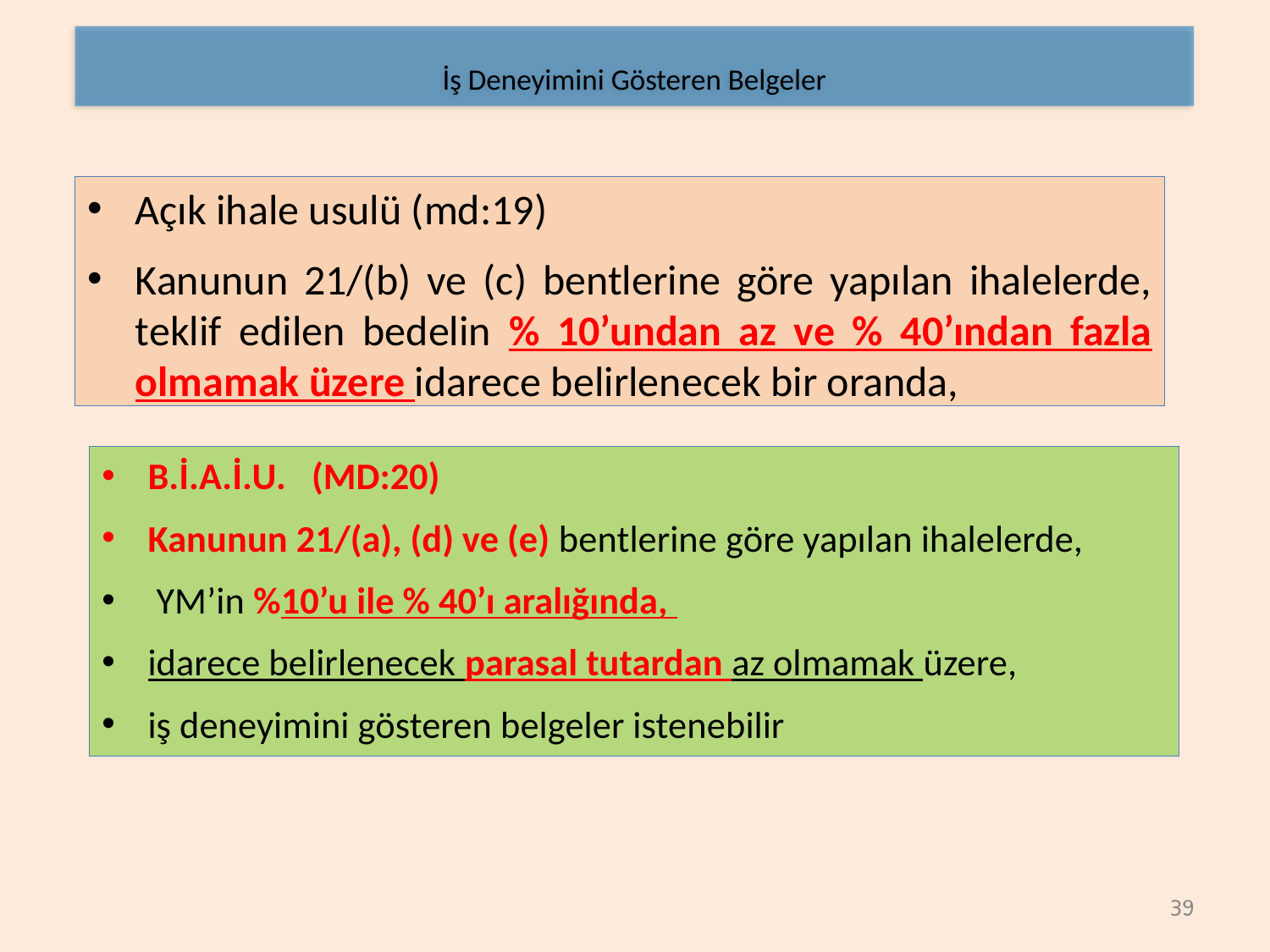

İş Deneyimini Gösteren Belgeler

Açık ihale usulü (md:19)
Kanunun 21/(b) ve (c) bentlerine göre yapılan ihalelerde, teklif edilen bedelin % 10’undan az ve % 40’ından fazla olmamak üzere idarece belirlenecek bir oranda,
B.İ.A.İ.U.   (MD:20)
Kanunun 21/(a), (d) ve (e) bentlerine göre yapılan ihalelerde,
 YM’in %10’u ile % 40’ı aralığında,
idarece belirlenecek parasal tutardan az olmamak üzere,
iş deneyimini gösteren belgeler istenebilir

39